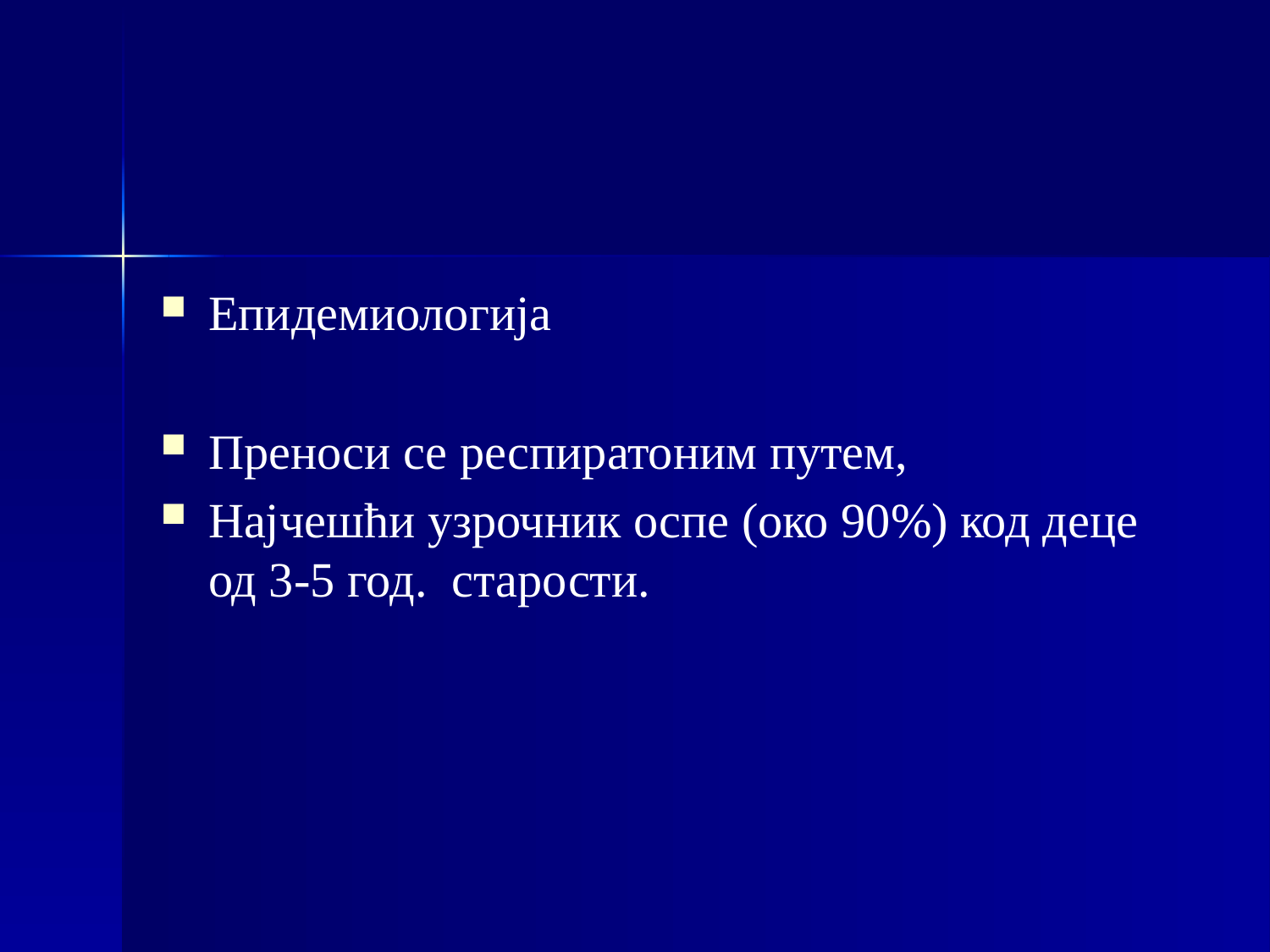

Епидемиологија

Преноси се респиратоним путем,
Најчешћи узрочник оспе (око 90%) код деце од 3-5 год.  старости.